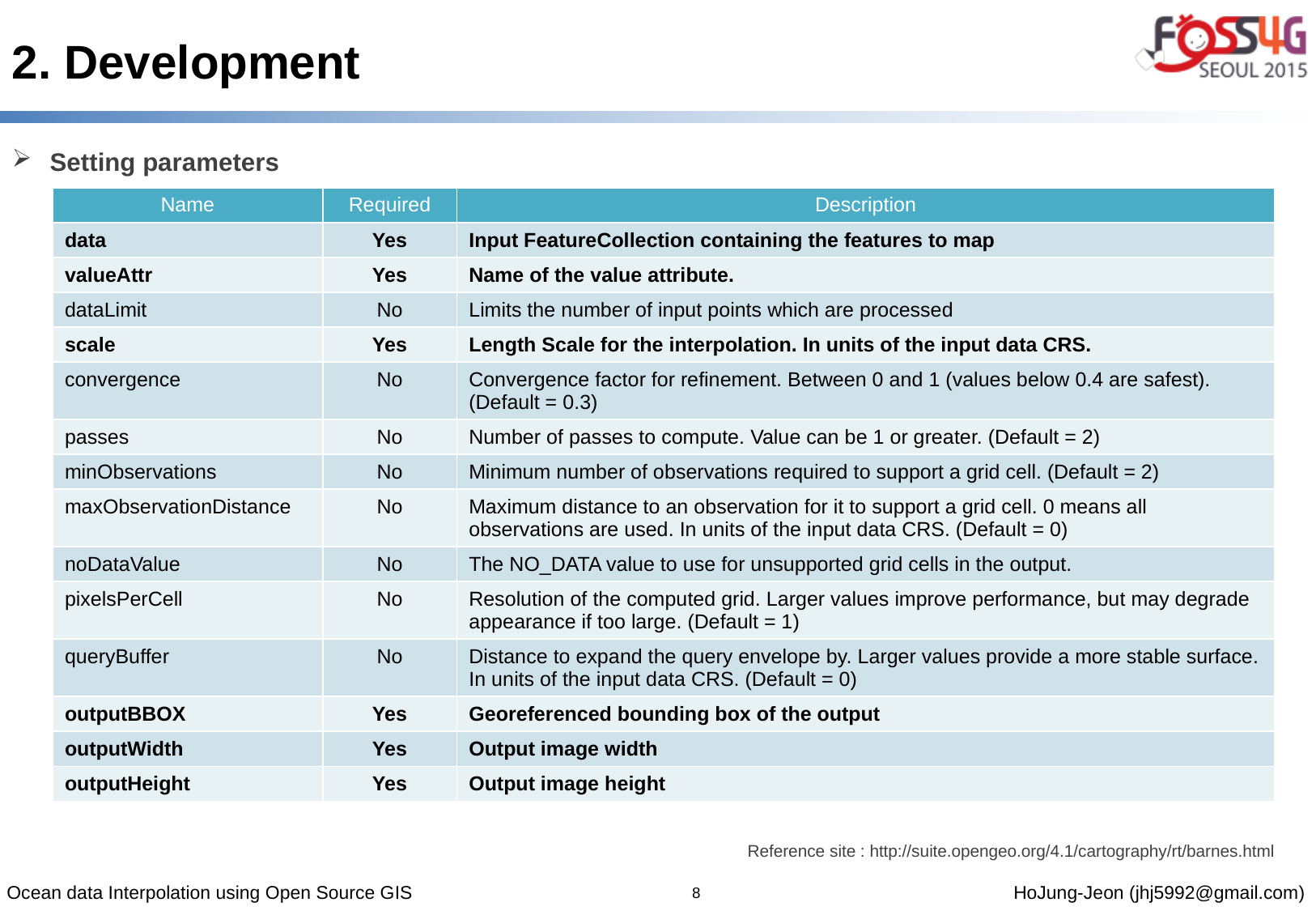

2. Development
Setting parameters
| Name | Required | Description |
| --- | --- | --- |
| data | Yes | Input FeatureCollection containing the features to map |
| valueAttr | Yes | Name of the value attribute. |
| dataLimit | No | Limits the number of input points which are processed |
| scale | Yes | Length Scale for the interpolation. In units of the input data CRS. |
| convergence | No | Convergence factor for refinement. Between 0 and 1 (values below 0.4 are safest). (Default = 0.3) |
| passes | No | Number of passes to compute. Value can be 1 or greater. (Default = 2) |
| minObservations | No | Minimum number of observations required to support a grid cell. (Default = 2) |
| maxObservationDistance | No | Maximum distance to an observation for it to support a grid cell. 0 means all observations are used. In units of the input data CRS. (Default = 0) |
| noDataValue | No | The NO\_DATA value to use for unsupported grid cells in the output. |
| pixelsPerCell | No | Resolution of the computed grid. Larger values improve performance, but may degrade appearance if too large. (Default = 1) |
| queryBuffer | No | Distance to expand the query envelope by. Larger values provide a more stable surface. In units of the input data CRS. (Default = 0) |
| outputBBOX | Yes | Georeferenced bounding box of the output |
| outputWidth | Yes | Output image width |
| outputHeight | Yes | Output image height |
Reference site : http://suite.opengeo.org/4.1/cartography/rt/barnes.html
8